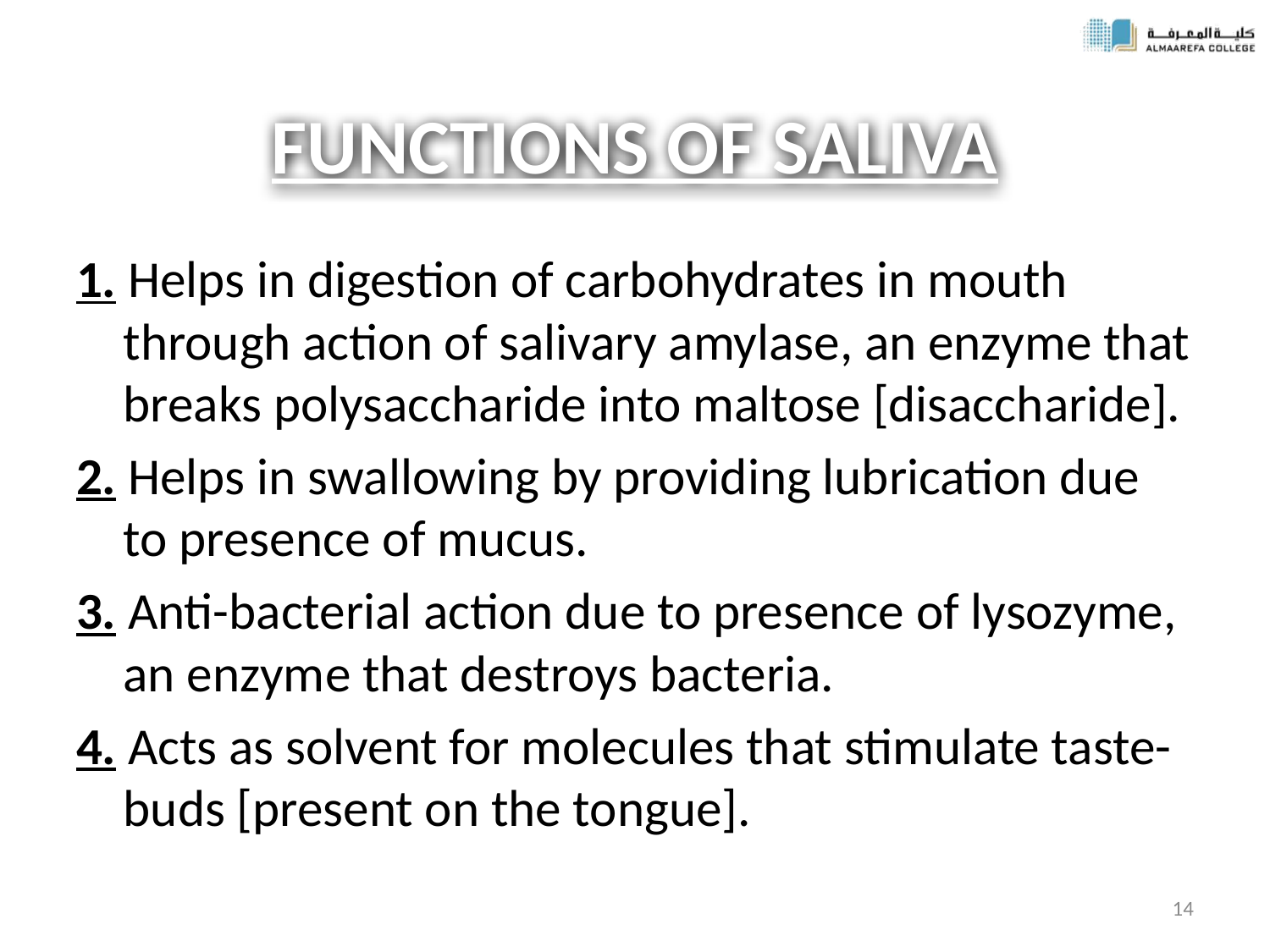

# FUNCTIONS OF SALIVA
1. Helps in digestion of carbohydrates in mouth through action of salivary amylase, an enzyme that breaks polysaccharide into maltose [disaccharide].
2. Helps in swallowing by providing lubrication due to presence of mucus.
3. Anti-bacterial action due to presence of lysozyme, an enzyme that destroys bacteria.
4. Acts as solvent for molecules that stimulate taste-buds [present on the tongue].

14